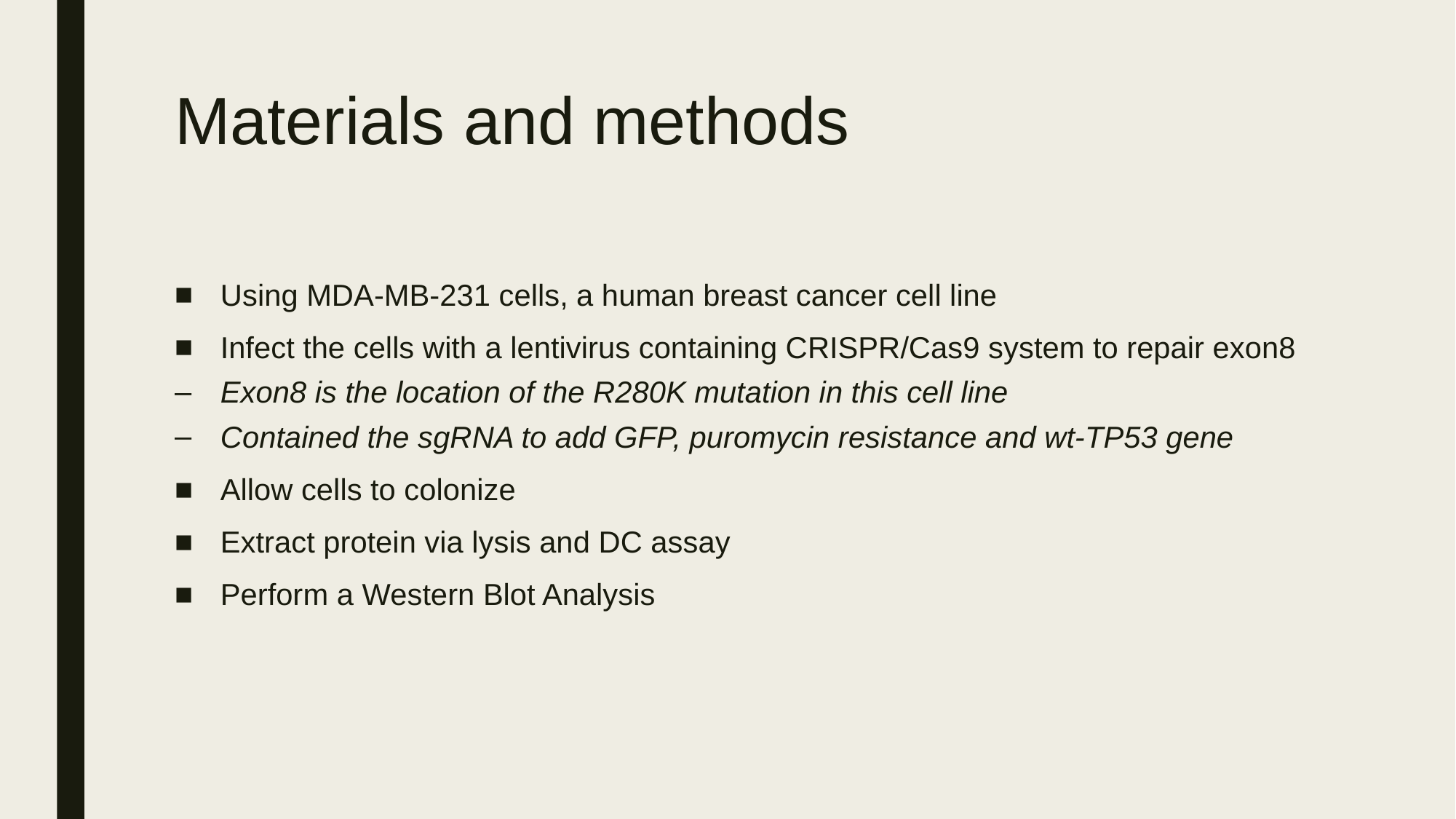

# Materials and methods
Using MDA-MB-231 cells, a human breast cancer cell line
Infect the cells with a lentivirus containing CRISPR/Cas9 system to repair exon8
Exon8 is the location of the R280K mutation in this cell line
Contained the sgRNA to add GFP, puromycin resistance and wt-TP53 gene
Allow cells to colonize
Extract protein via lysis and DC assay
Perform a Western Blot Analysis